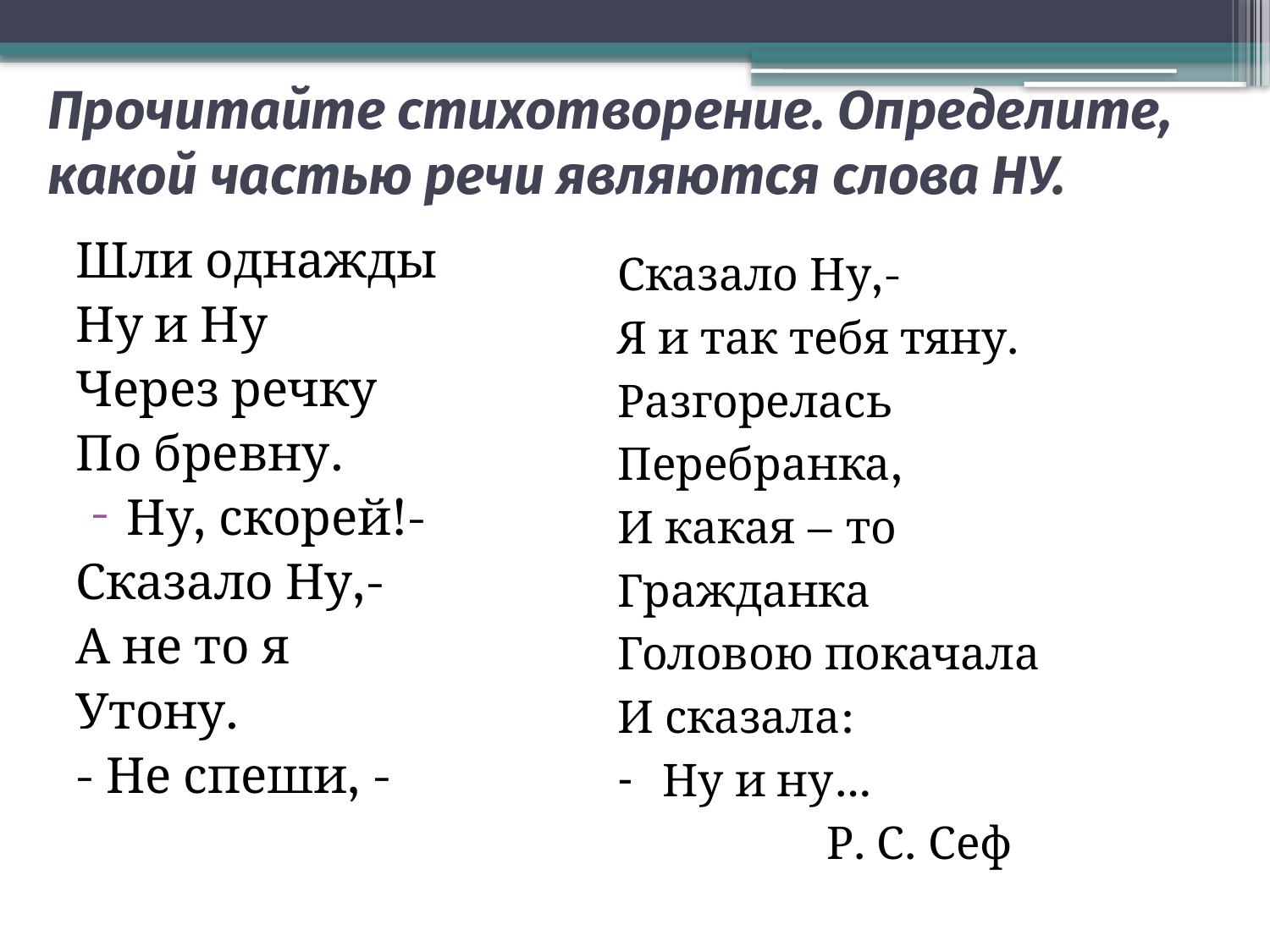

# Прочитайте стихотворение. Определите, какой частью речи являются слова НУ.
Шли однажды
Ну и Ну
Через речку
По бревну.
Ну, скорей!-
Сказало Ну,-
А не то я
Утону.
- Не спеши, -
Сказало Ну,-
Я и так тебя тяну.
Разгорелась
Перебранка,
И какая – то
Гражданка
Головою покачала
И сказала:
Ну и ну…
                   Р. С. Сеф